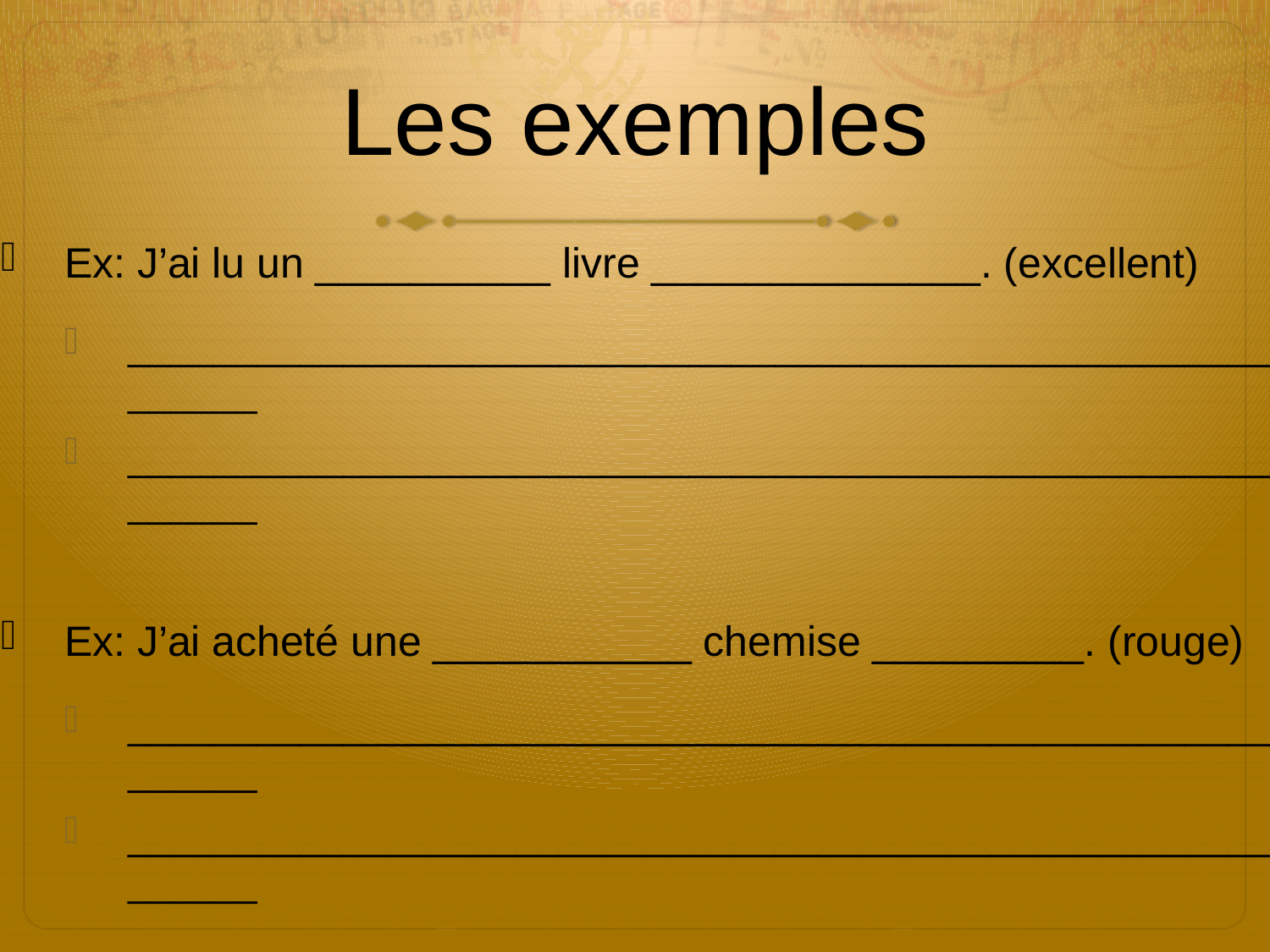

# Les exemples
Ex: J’ai lu un __________ livre ______________. (excellent)
___________________________________________________________
___________________________________________________________

Ex: J’ai acheté une ___________ chemise _________. (rouge)
___________________________________________________________
___________________________________________________________